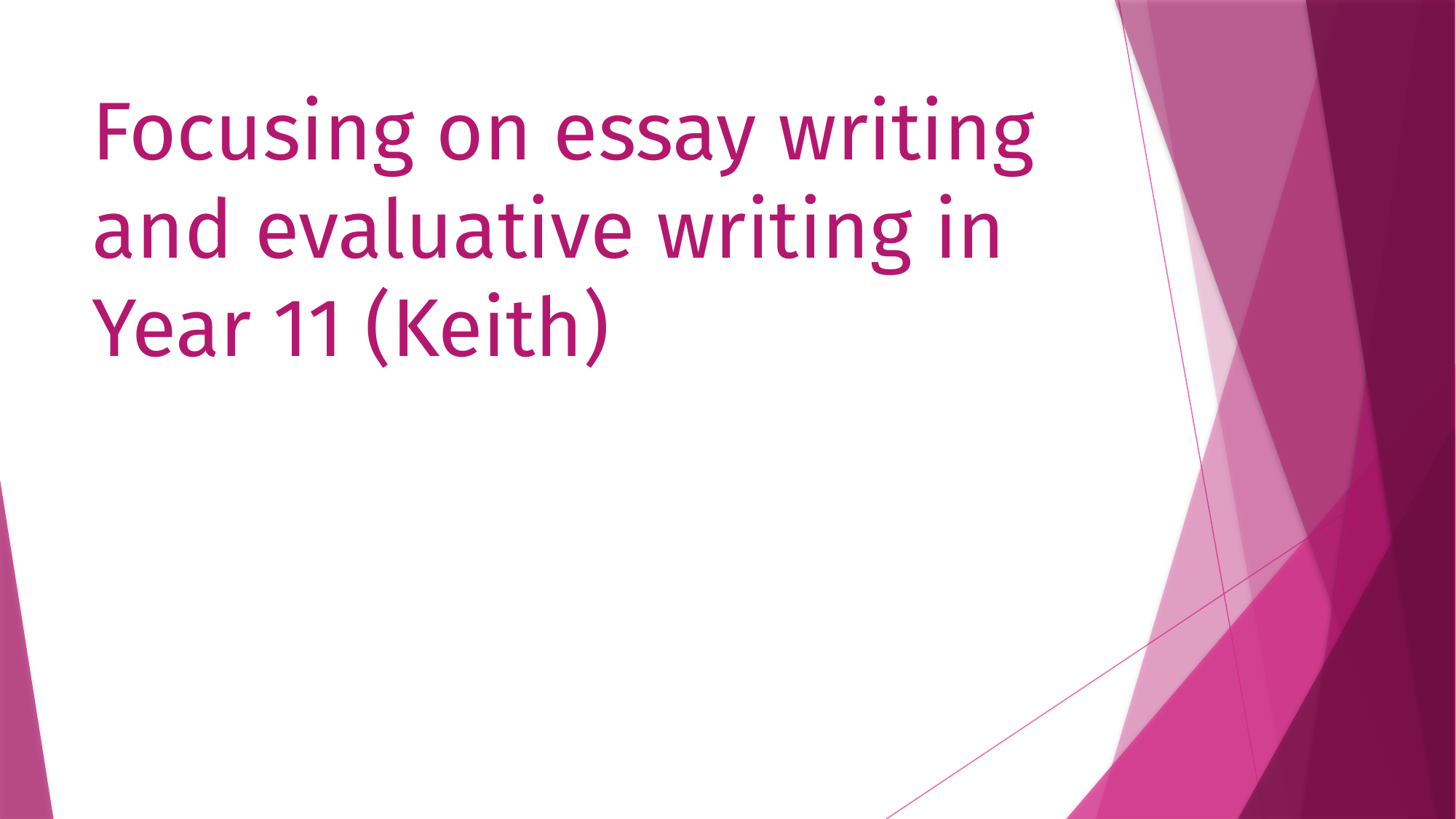

# Focusing on essay writing and evaluative writing in Year 11 (Keith)